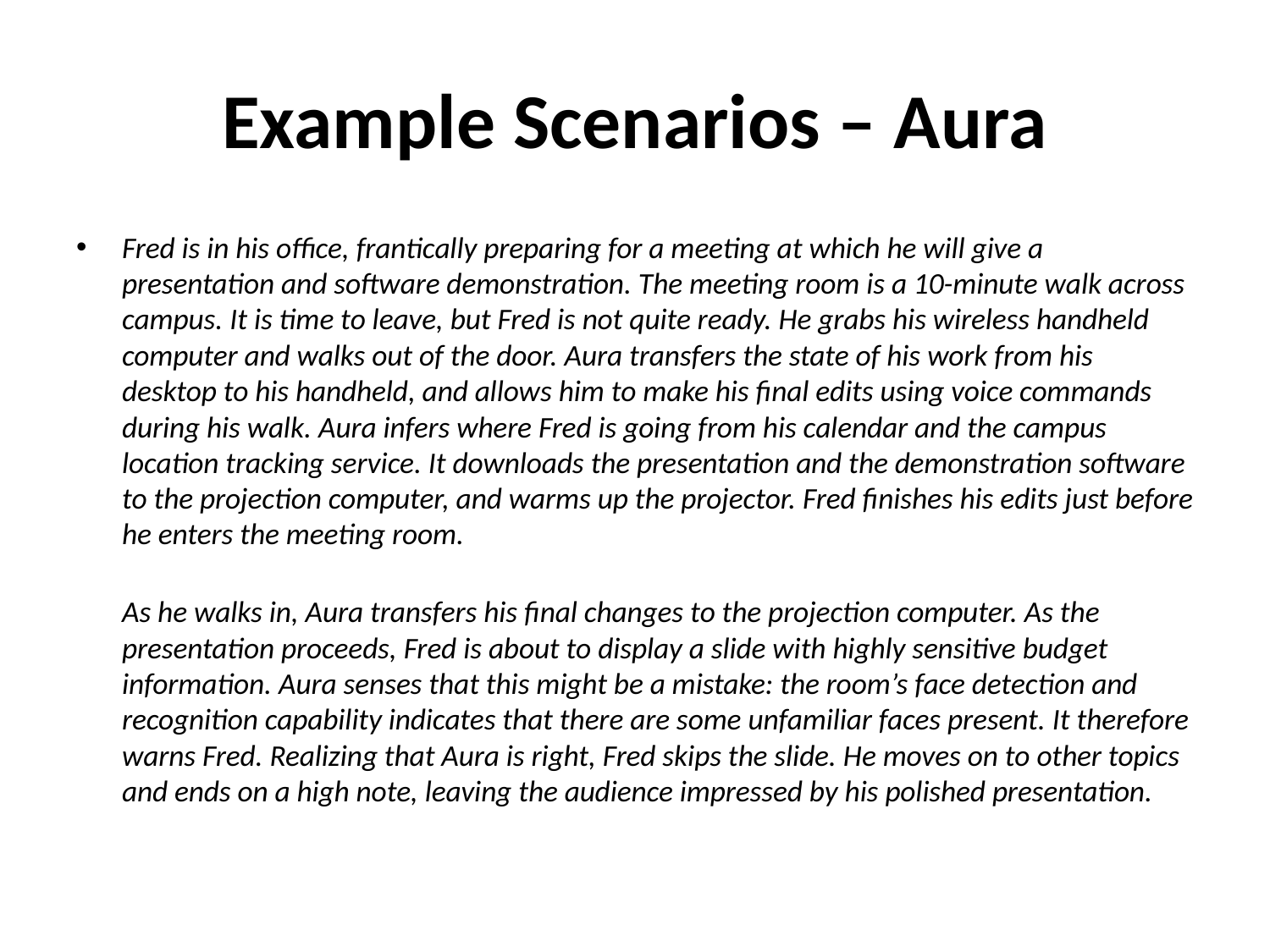

# Example Scenarios – Aura
Fred is in his office, frantically preparing for a meeting at which he will give a presentation and software demonstration. The meeting room is a 10-minute walk across campus. It is time to leave, but Fred is not quite ready. He grabs his wireless handheld computer and walks out of the door. Aura transfers the state of his work from his desktop to his handheld, and allows him to make his final edits using voice commands during his walk. Aura infers where Fred is going from his calendar and the campus location tracking service. It downloads the presentation and the demonstration software to the projection computer, and warms up the projector. Fred finishes his edits just before he enters the meeting room.
As he walks in, Aura transfers his final changes to the projection computer. As the presentation proceeds, Fred is about to display a slide with highly sensitive budget information. Aura senses that this might be a mistake: the room’s face detection and recognition capability indicates that there are some unfamiliar faces present. It therefore warns Fred. Realizing that Aura is right, Fred skips the slide. He moves on to other topics and ends on a high note, leaving the audience impressed by his polished presentation.